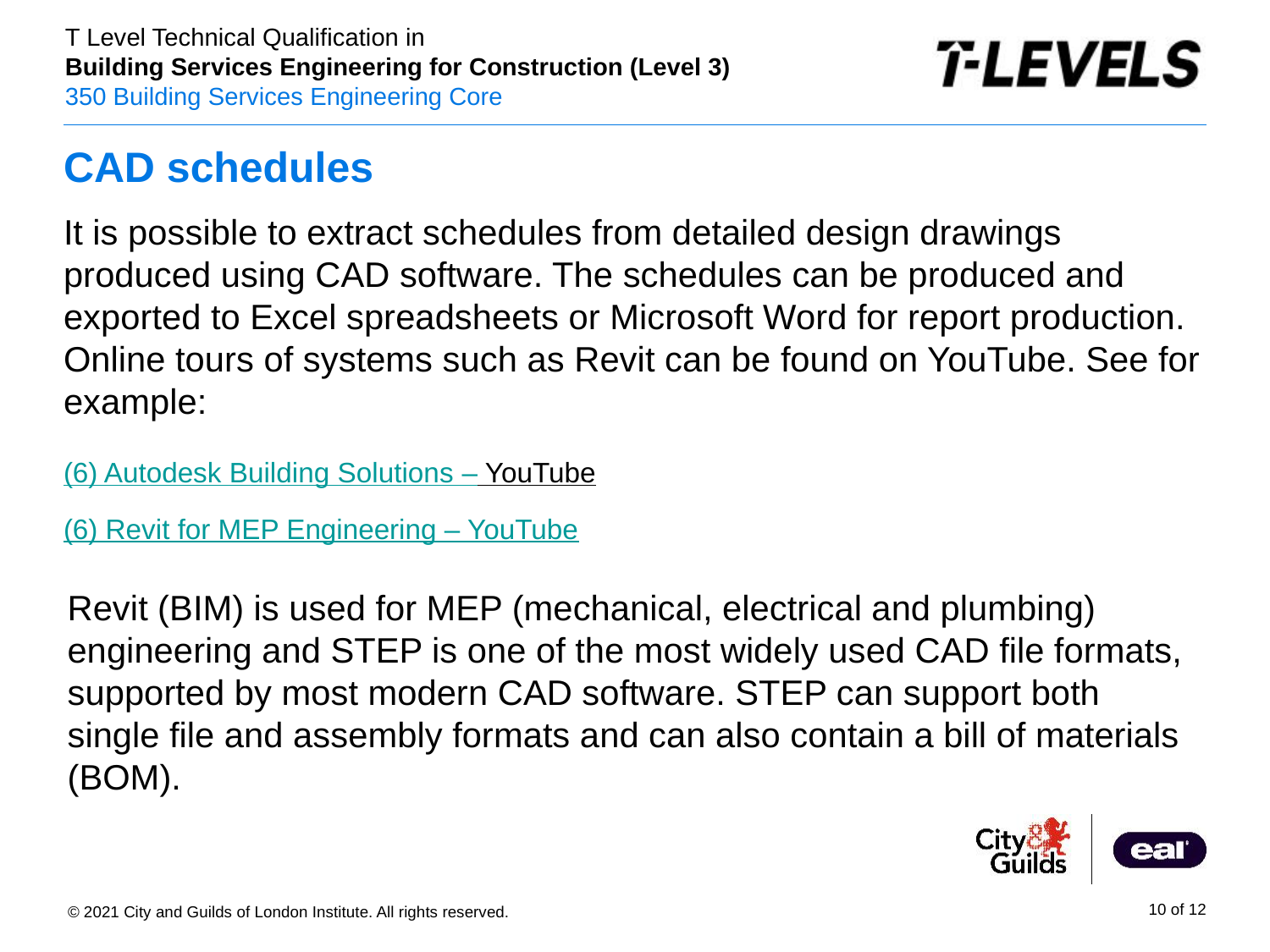

# CAD schedules
It is possible to extract schedules from detailed design drawings produced using CAD software. The schedules can be produced and exported to Excel spreadsheets or Microsoft Word for report production. Online tours of systems such as Revit can be found on YouTube. See for example:
(6) Autodesk Building Solutions – YouTube
(6) Revit for MEP Engineering – YouTube
Revit (BIM) is used for MEP (mechanical, electrical and plumbing) engineering and STEP is one of the most widely used CAD file formats, supported by most modern CAD software. STEP can support both single file and assembly formats and can also contain a bill of materials (BOM).